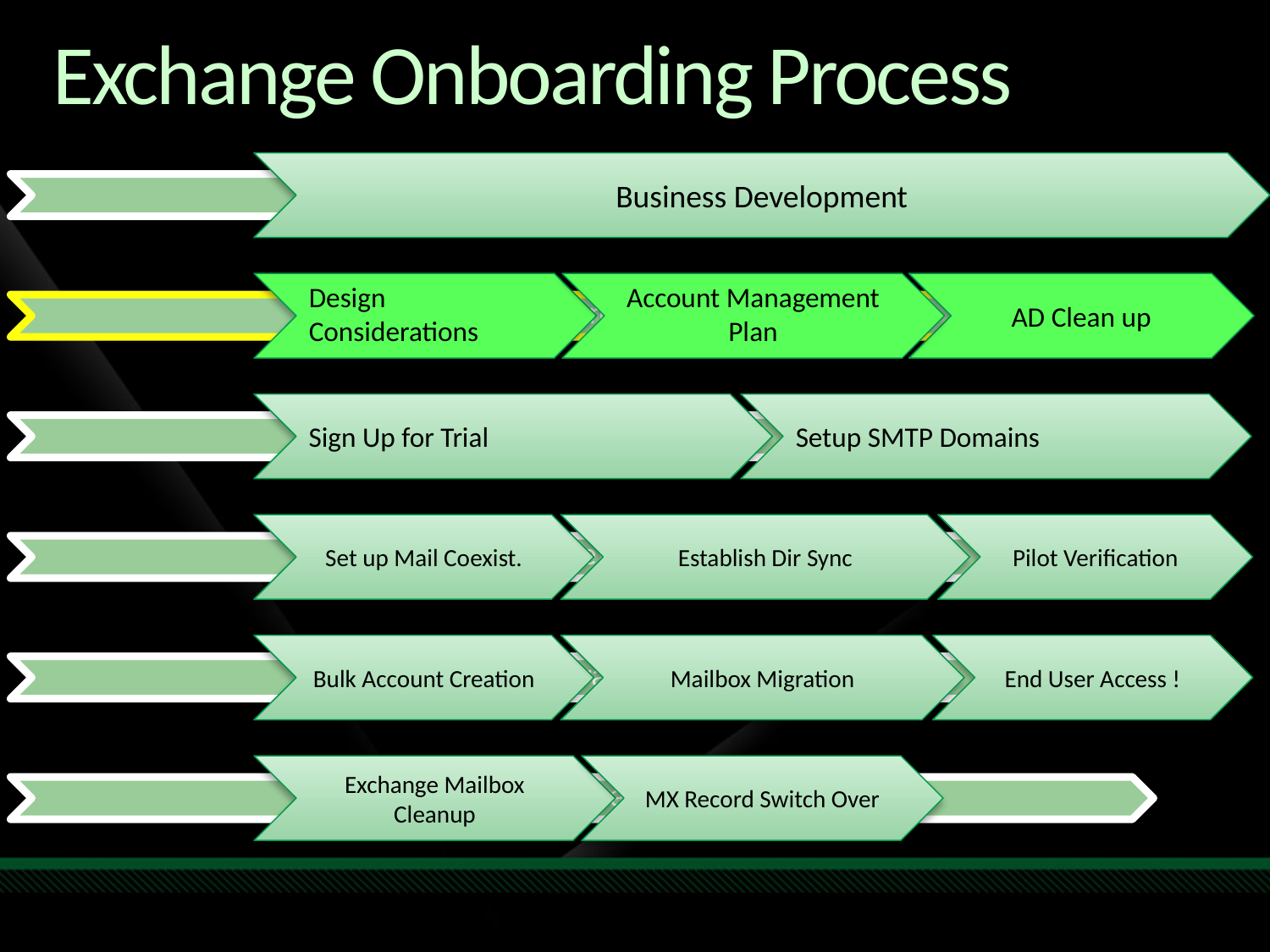

# Exchange Onboarding Process
Envision
Business Development
Design Considerations
Plan / Prepare
Account Management Plan
AD Clean up
Build
Sign Up for Trial
Setup SMTP Domains
Pilot / Coexistence
Set up Mail Coexist.
Establish Dir Sync
Pilot Verification
Migrate
Bulk Account Creation
Mailbox Migration
End User Access !
Post Migration
Exchange Mailbox Cleanup
MX Record Switch Over